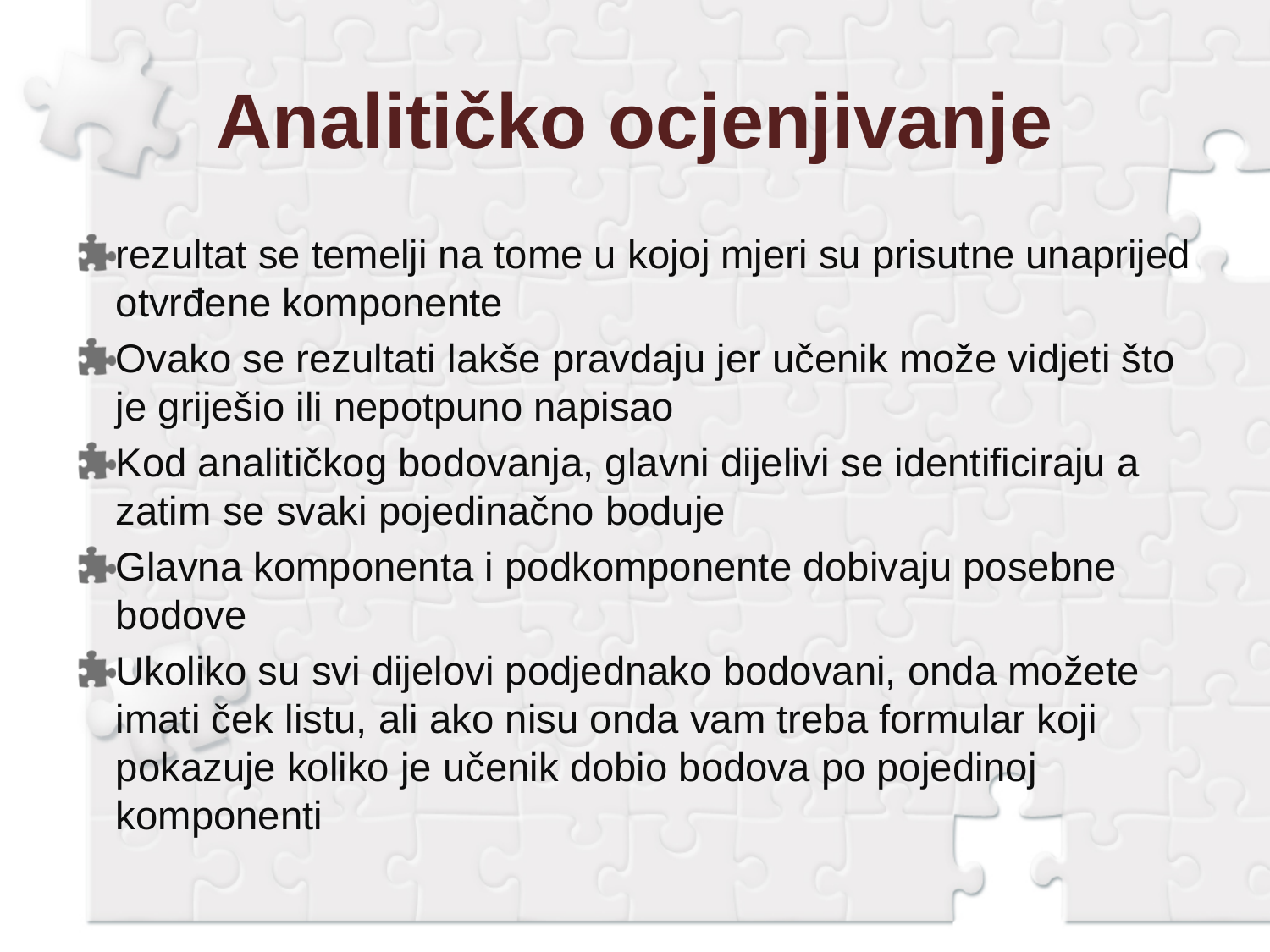

# Analitičko ocjenjivanje
rezultat se temelji na tome u kojoj mjeri su prisutne unaprijed otvrđene komponente
Ovako se rezultati lakše pravdaju jer učenik može vidjeti što je griješio ili nepotpuno napisao
Kod analitičkog bodovanja, glavni dijelivi se identificiraju a zatim se svaki pojedinačno boduje
Glavna komponenta i podkomponente dobivaju posebne bodove
Ukoliko su svi dijelovi podjednako bodovani, onda možete imati ček listu, ali ako nisu onda vam treba formular koji pokazuje koliko je učenik dobio bodova po pojedinoj komponenti